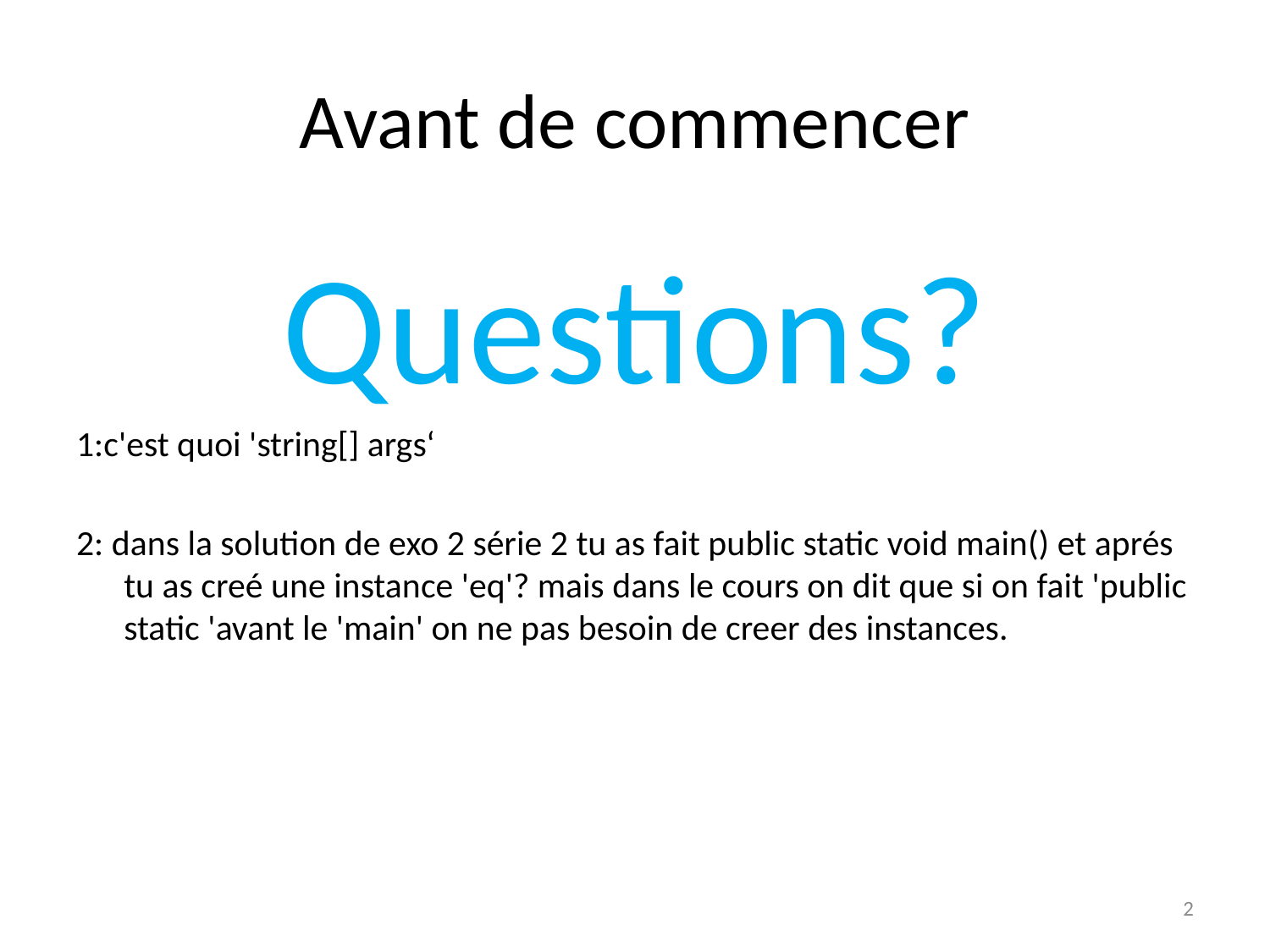

# Avant de commencer
Questions?
1:c'est quoi 'string[] args‘

2: dans la solution de exo 2 série 2 tu as fait public static void main() et aprés tu as creé une instance 'eq'? mais dans le cours on dit que si on fait 'public static 'avant le 'main' on ne pas besoin de creer des instances.
2